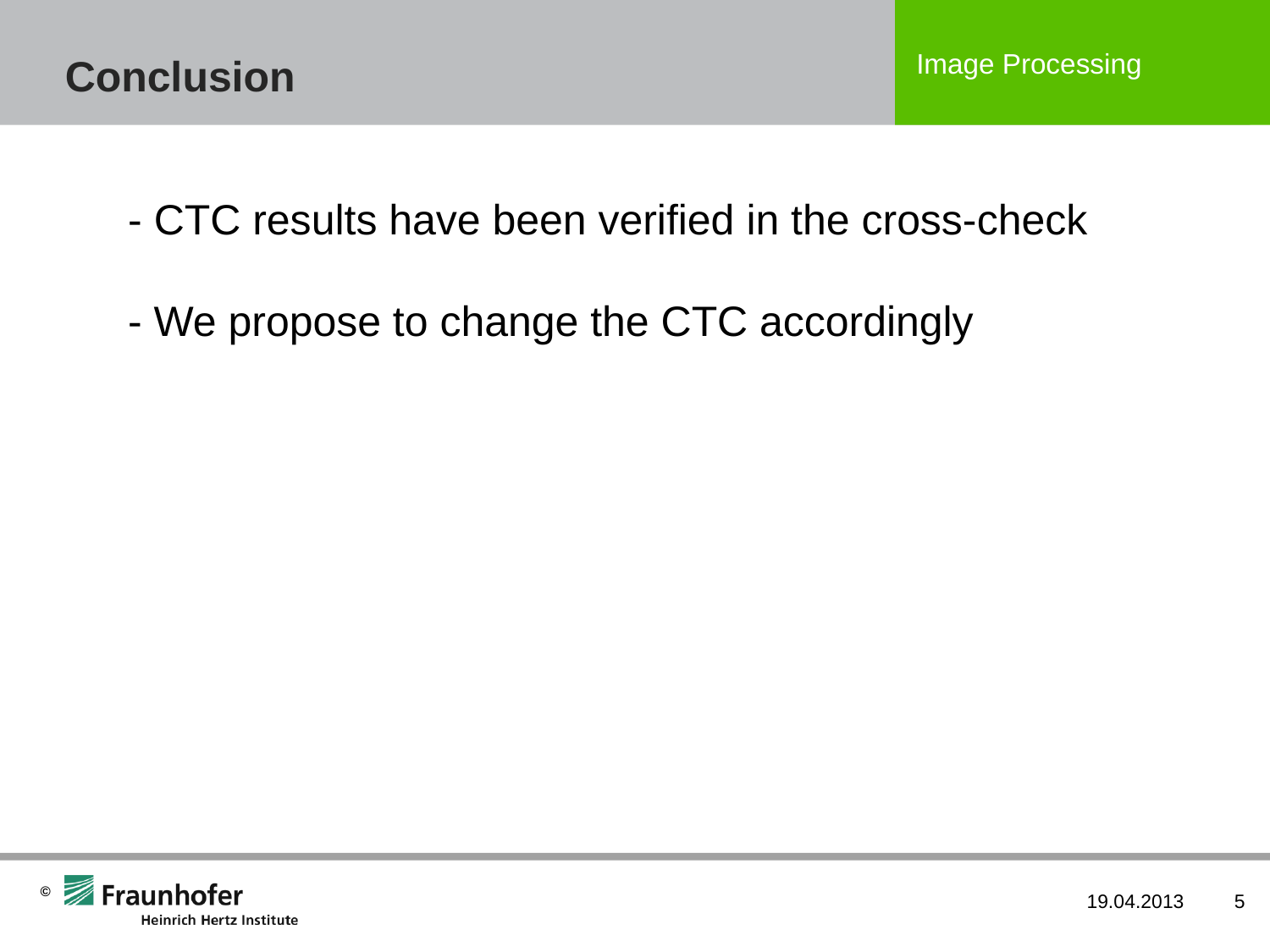

# Conclusion
- CTC results have been verified in the cross-check

- We propose to change the CTC accordingly
19.04.2013
5